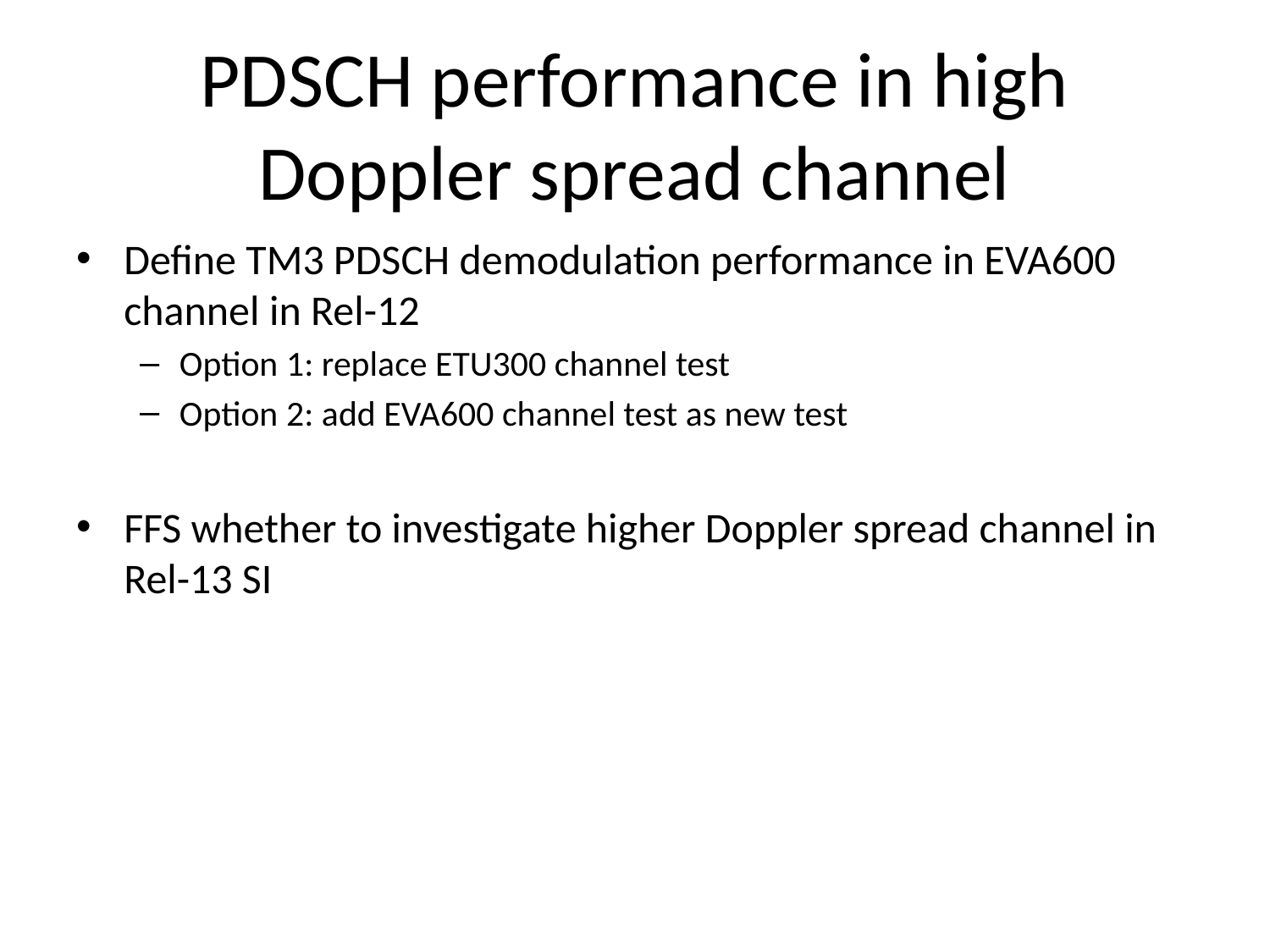

# PDSCH performance in high Doppler spread channel
Define TM3 PDSCH demodulation performance in EVA600 channel in Rel-12
Option 1: replace ETU300 channel test
Option 2: add EVA600 channel test as new test

FFS whether to investigate higher Doppler spread channel in Rel-13 SI